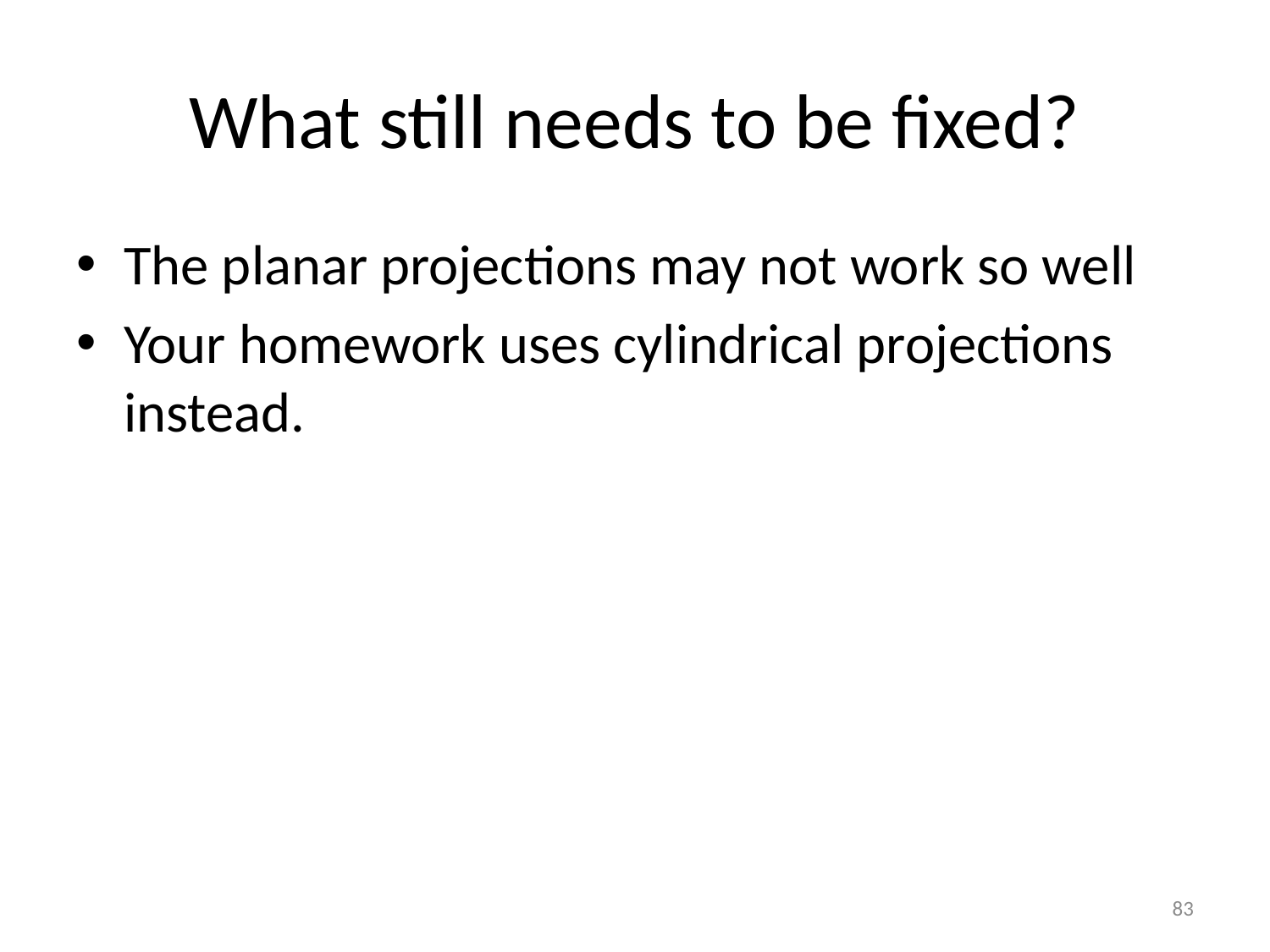

# What still needs to be fixed?
The planar projections may not work so well
Your homework uses cylindrical projections instead.
83